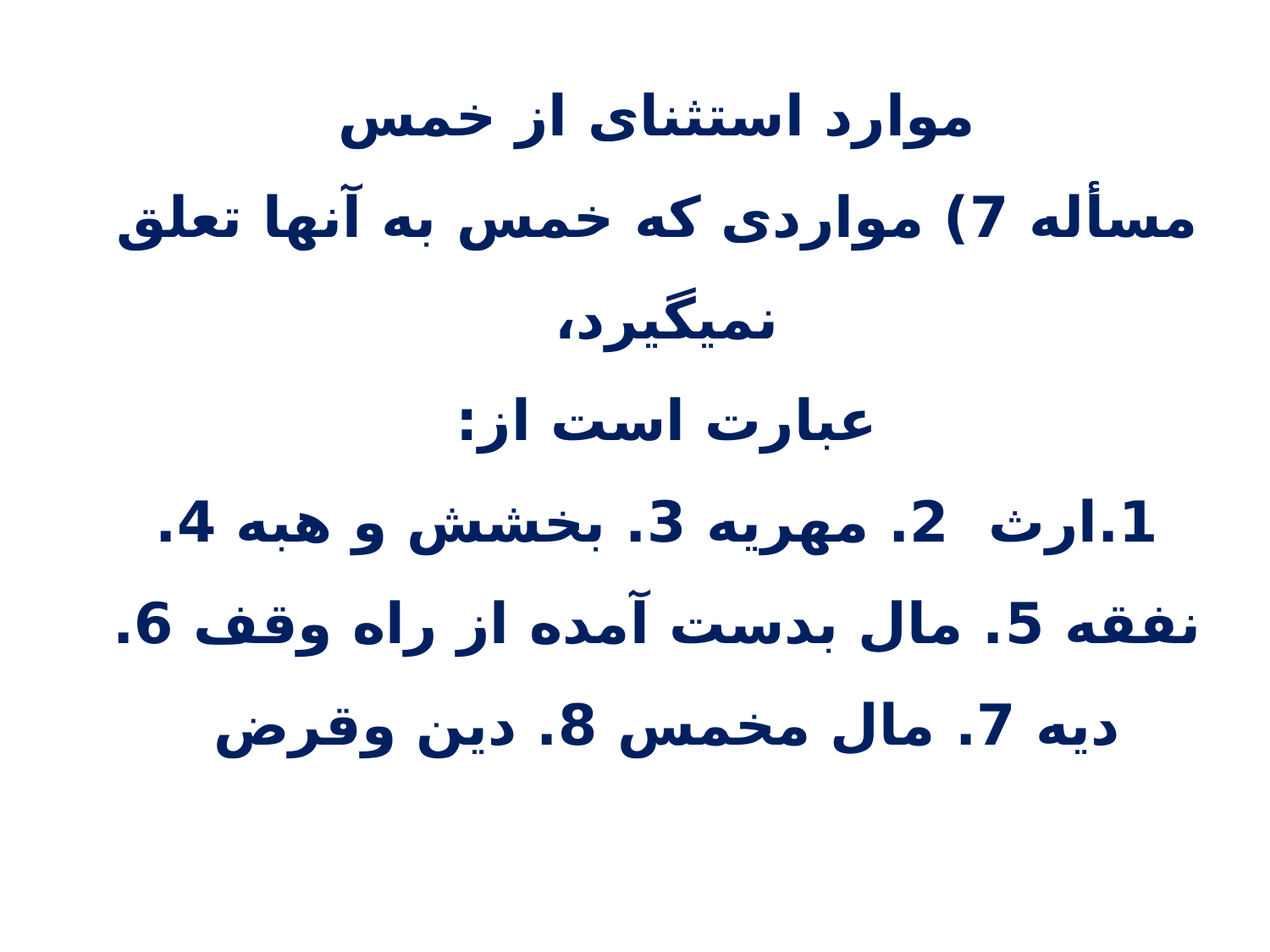

# موارد استثنای از خمس مسأله 7) مواردی که خمس به آنها تعلق نمیگیرد، عبارت است از: 1.ارث  2. مهریه 3. بخشش و هبه 4. نفقه 5. مال بدست آمده از راه وقف 6. دیه 7. مال مخمس 8. دین وقرض